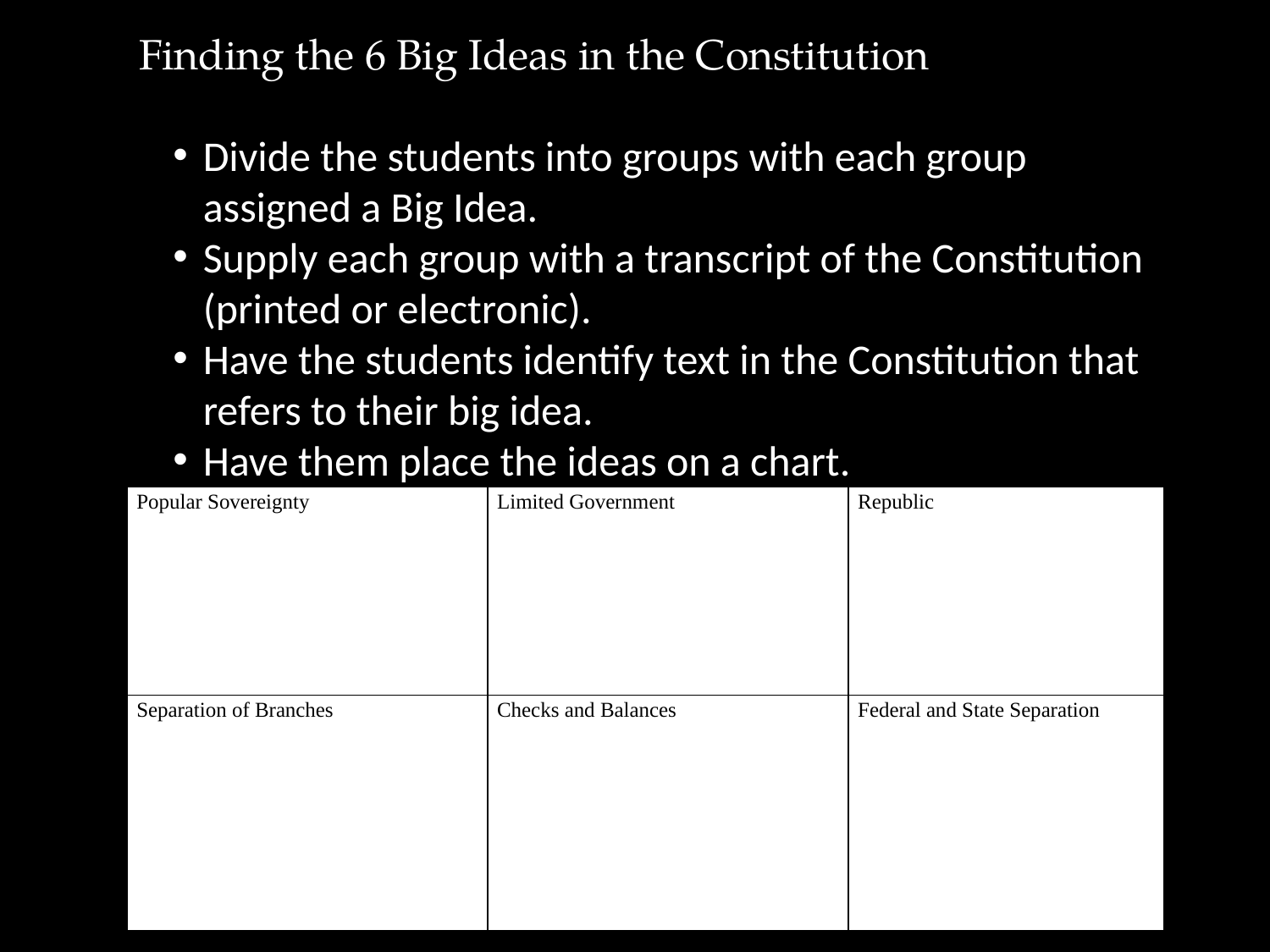

Finding the 6 Big Ideas in the Constitution

Divide the students into groups with each group assigned a Big Idea.
Supply each group with a transcript of the Constitution (printed or electronic).
Have the students identify text in the Constitution that refers to their big idea.
Have them place the ideas on a chart.

| Popular Sovereignty | Limited Government | Republic |
| --- | --- | --- |
| Separation of Branches | Checks and Balances | Federal and State Separation |